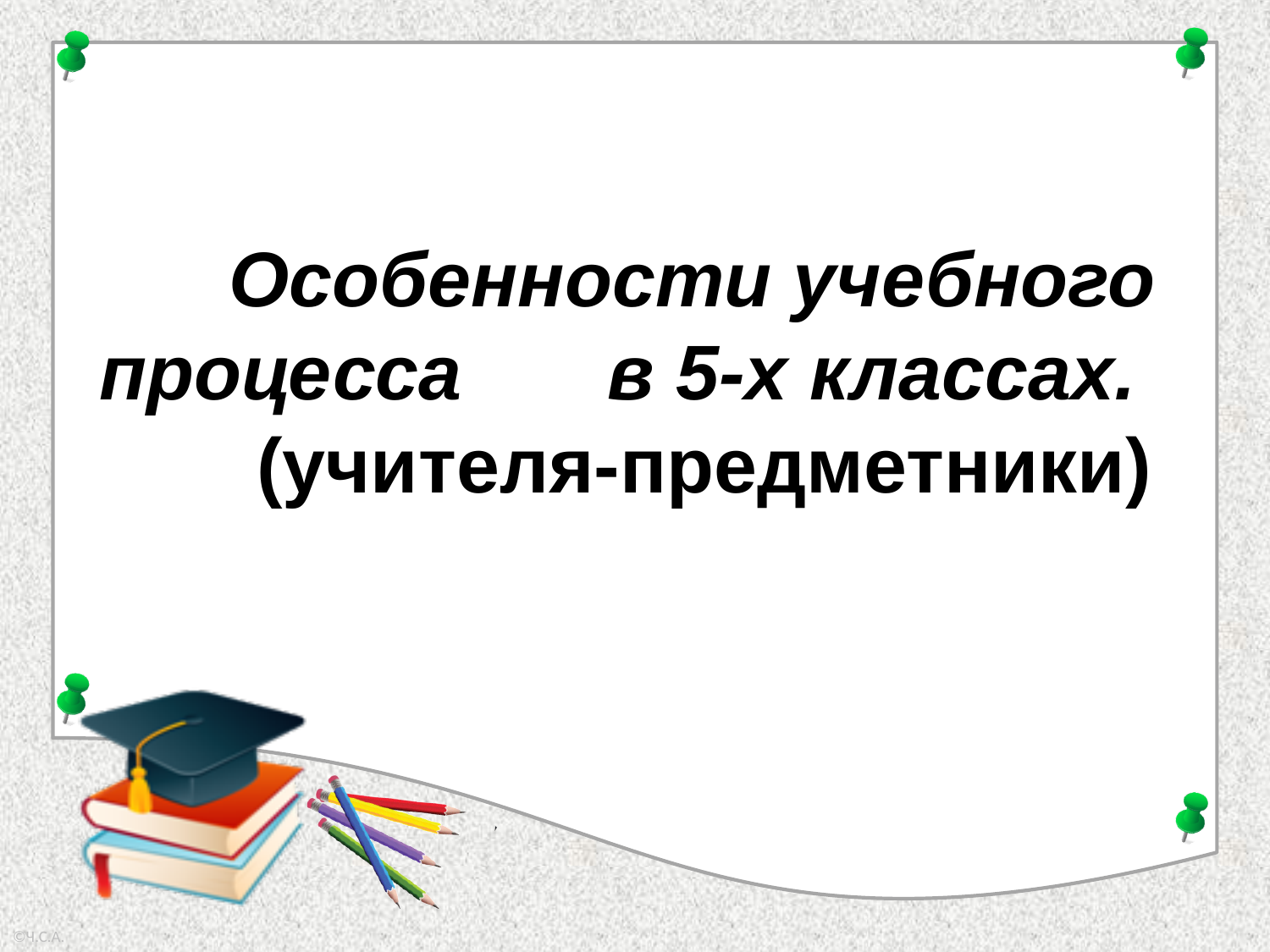

Особенности учебного процесса 	в 5-х классах.
       (учителя-предметники)